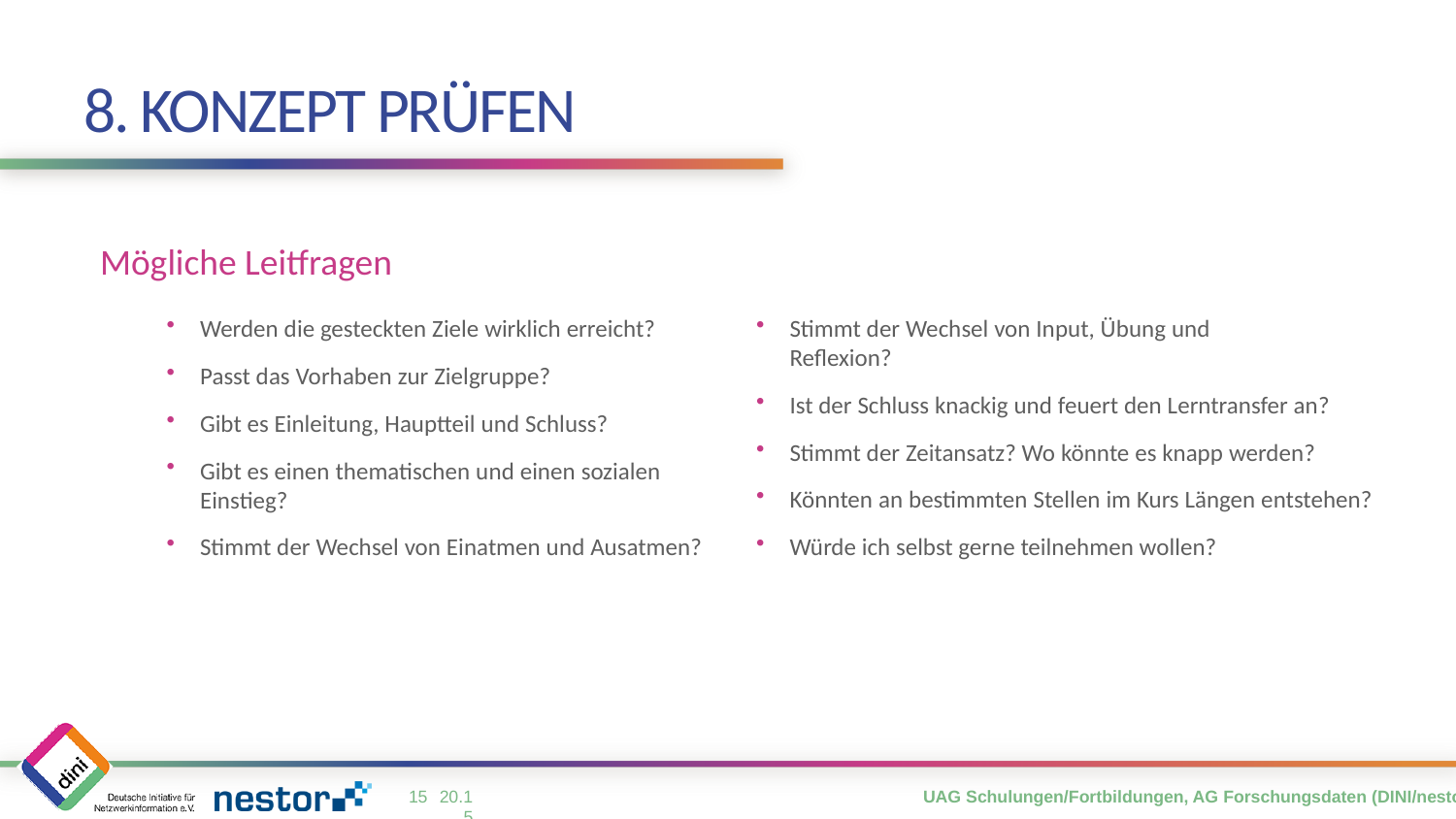

# 8. Konzept prüfen
Mögliche Leitfragen
Werden die gesteckten Ziele wirklich erreicht?
Passt das Vorhaben zur Zielgruppe?
Gibt es Einleitung, Hauptteil und Schluss?
Gibt es einen thematischen und einen sozialen 
Einstieg?
Stimmt der Wechsel von Einatmen und Ausatmen?

Stimmt der Wechsel von Input, Übung und 
Reflexion?
Ist der Schluss knackig und feuert den Lerntransfer an?
Stimmt der Zeitansatz? Wo könnte es knapp werden?
Könnten an bestimmten Stellen im Kurs Längen entstehen?
Würde ich selbst gerne teilnehmen wollen?

15
20.15